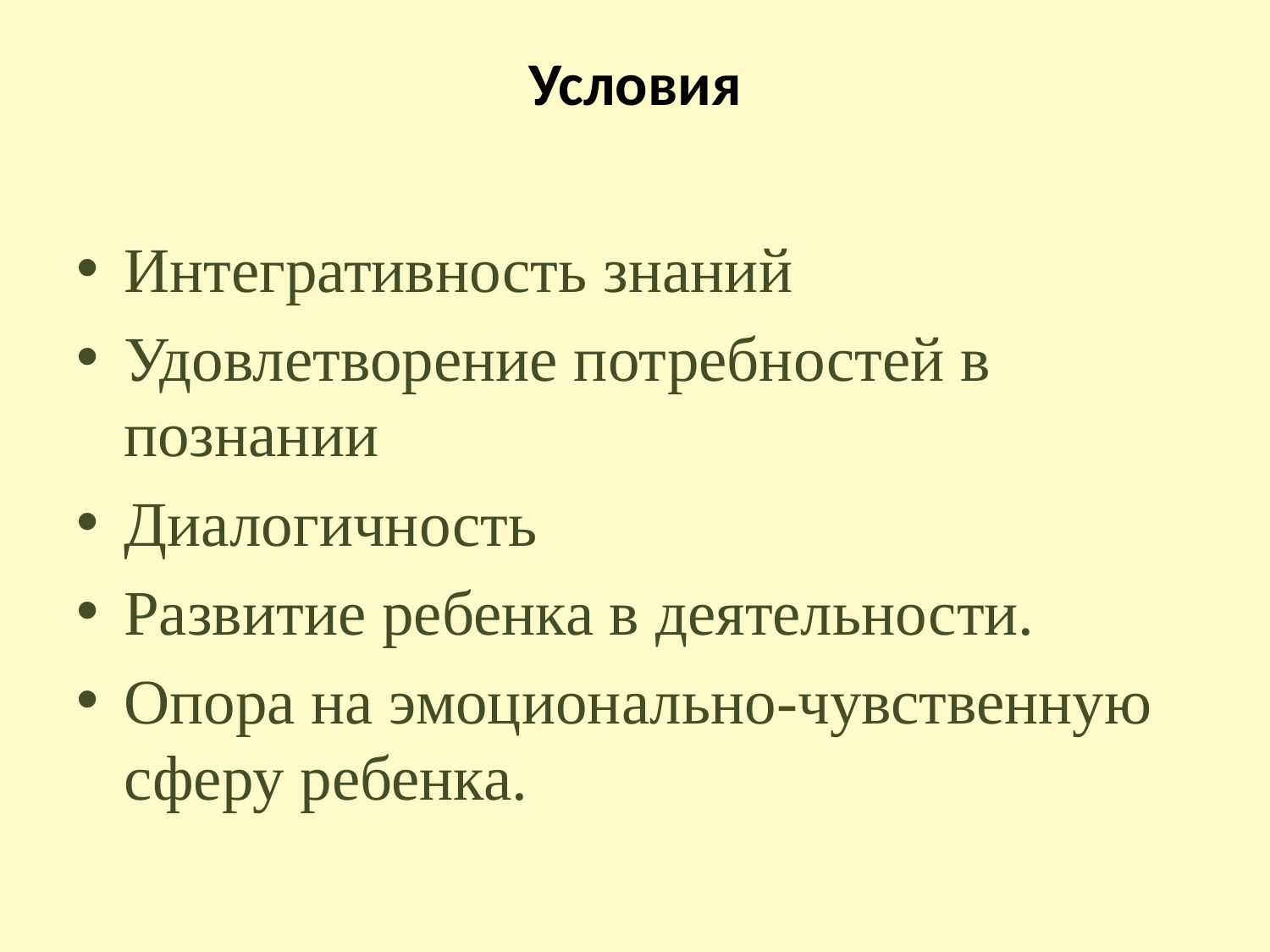

# Условия
Интегративность знаний
Удовлетворение потребностей в познании
Диалогичность
Развитие ребенка в деятельности.
Опора на эмоционально-чувственную сферу ребенка.